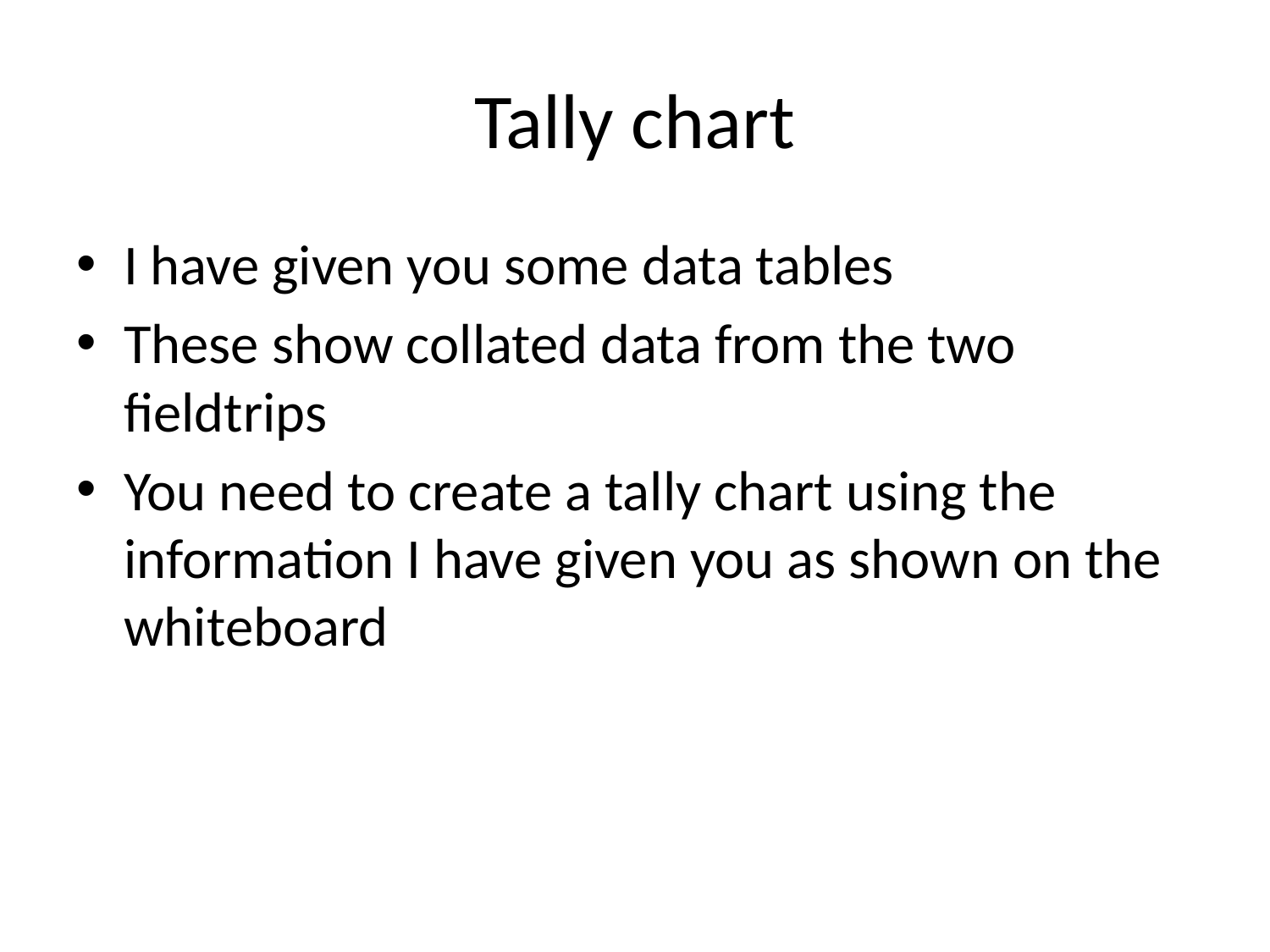

# Tally chart
I have given you some data tables
These show collated data from the two fieldtrips
You need to create a tally chart using the information I have given you as shown on the whiteboard